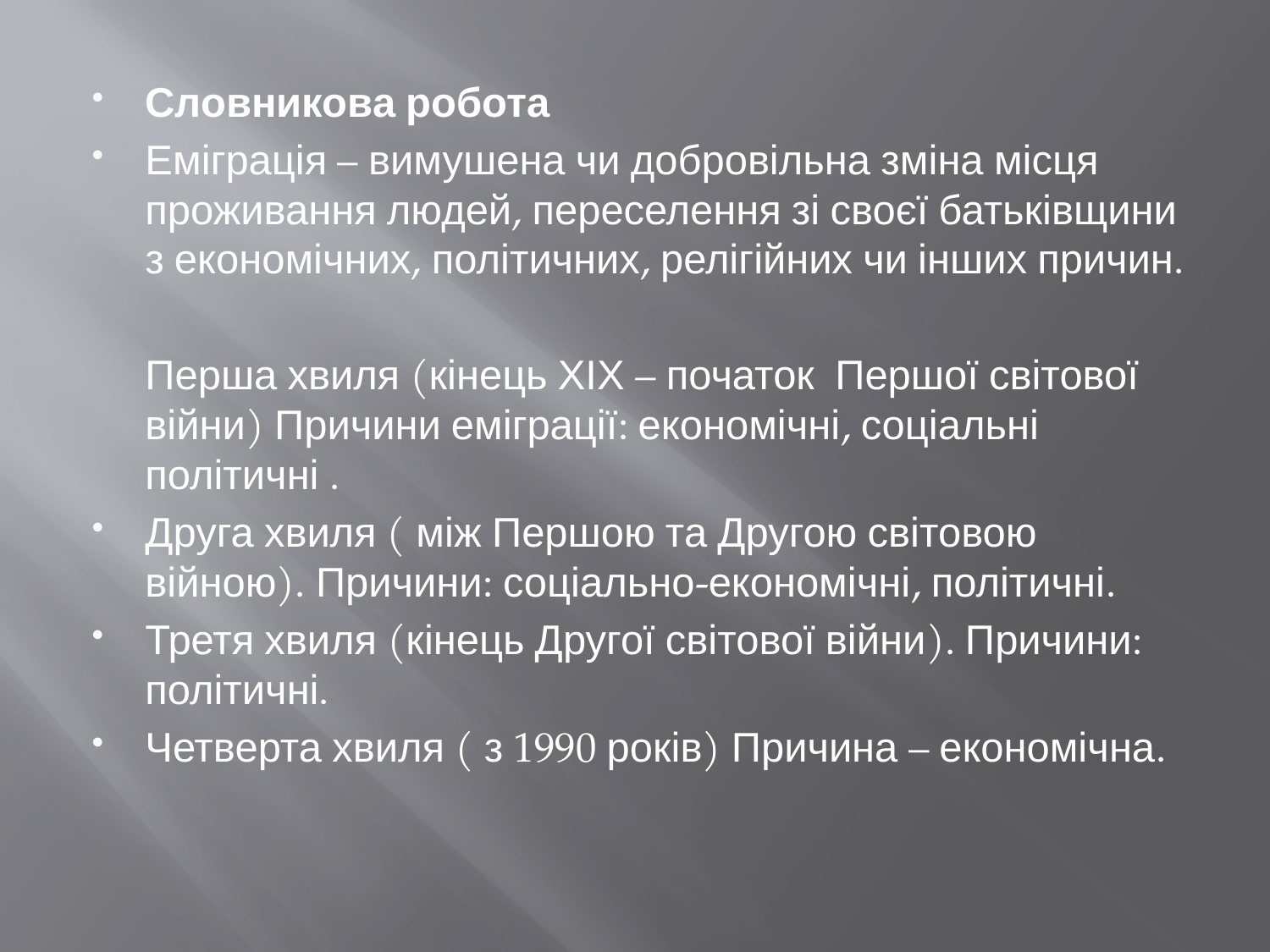

#
Словникова робота
Еміграція – вимушена чи добровільна зміна місця проживання людей, переселення зі своєї батьківщини з економічних, політичних, релігійних чи інших причин.

     Перша хвиля (кінець ХІХ – початок  Першої світової війни) Причини еміграції: економічні, соціальні політичні .
Друга хвиля ( між Першою та Другою світовою війною). Причини: соціально-економічні, політичні.
Третя хвиля (кінець Другої світової війни). Причини: політичні.
Четверта хвиля ( з 1990 років) Причина – економічна.